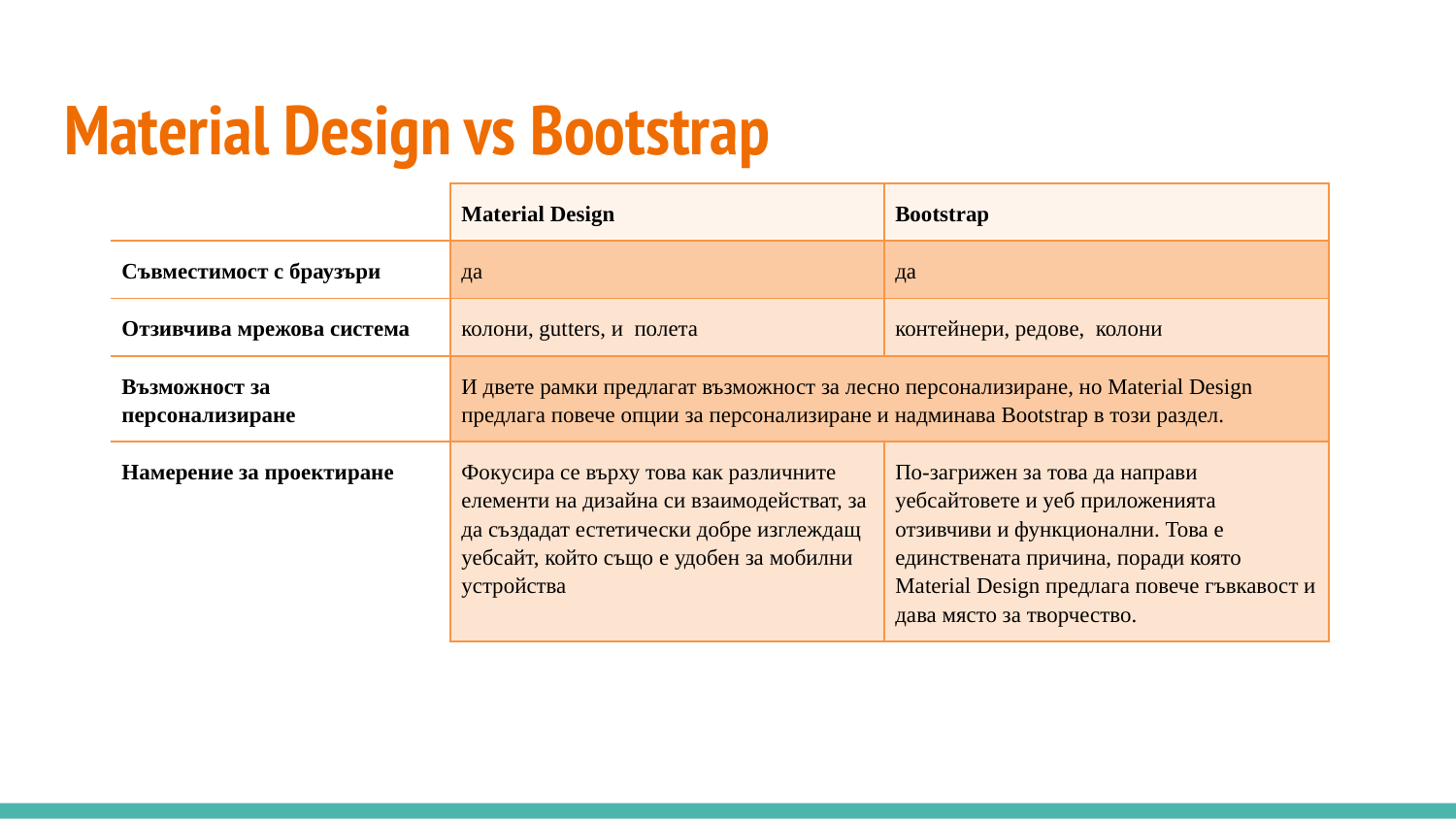

# Material Design vs Bootstrap
|  | Material Design | Bootstrap |
| --- | --- | --- |
| Съвместимост с браузъри | да | да |
| Отзивчива мрежова система | колони, gutters, и полета | контейнери, редове, колони |
| Възможност за персонализиране | И двете рамки предлагат възможност за лесно персонализиране, но Material Design предлага повече опции за персонализиране и надминава Bootstrap в този раздел. |  |
| Намерение за проектиране | Фокусира се върху това как различните елементи на дизайна си взаимодействат, за да създадат естетически добре изглеждащ уебсайт, който също е удобен за мобилни устройства | По-загрижен за това да направи уебсайтовете и уеб приложенията отзивчиви и функционални. Това е единствената причина, поради която Material Design предлага повече гъвкавост и дава място за творчество. |